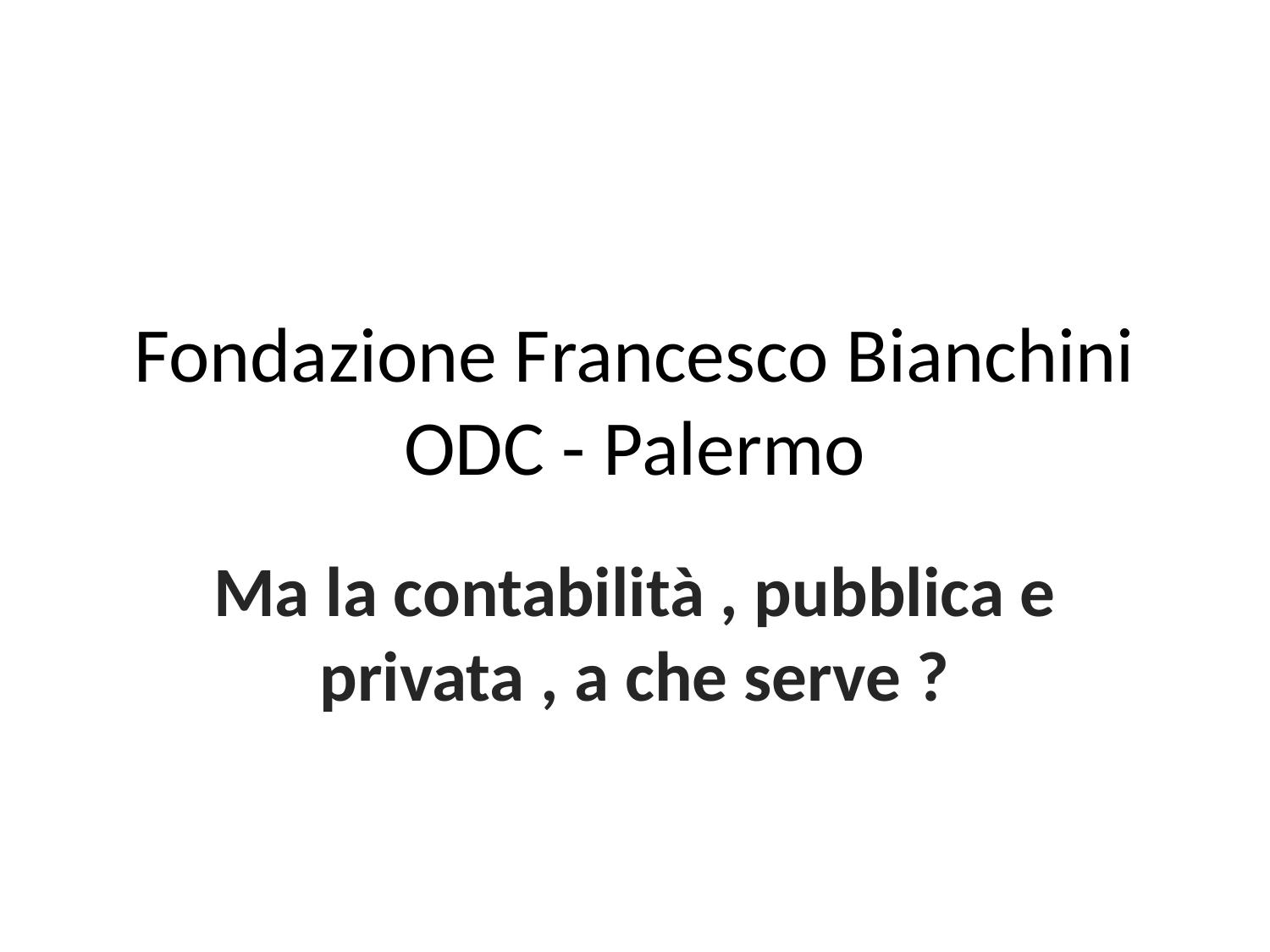

# Fondazione Francesco Bianchini ODC - Palermo
Ma la contabilità , pubblica e privata , a che serve ?